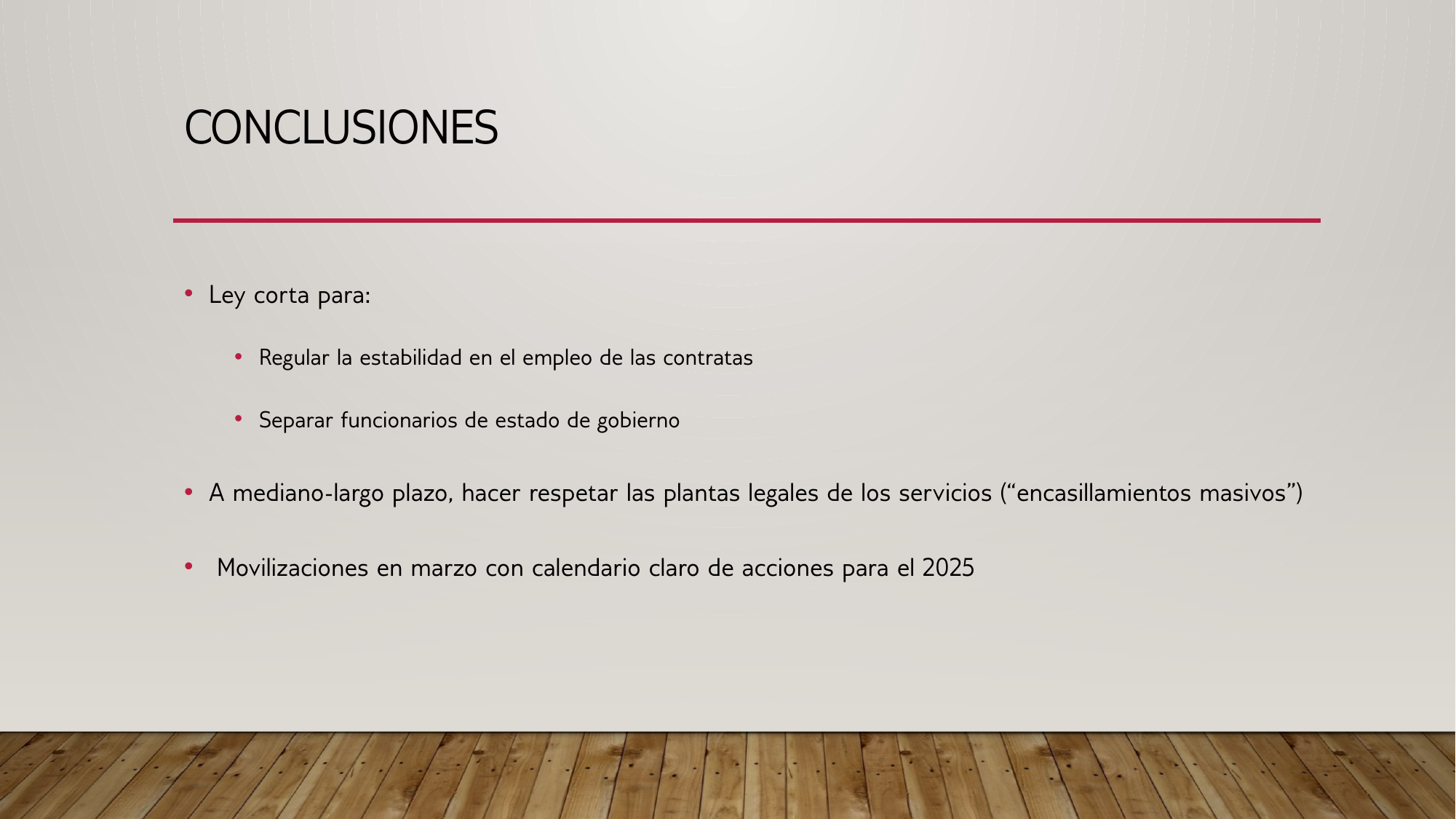

# CONCLUSIONES
Ley corta para:
Regular la estabilidad en el empleo de las contratas
Separar funcionarios de estado de gobierno
A mediano-largo plazo, hacer respetar las plantas legales de los servicios (“encasillamientos masivos”)
 Movilizaciones en marzo con calendario claro de acciones para el 2025